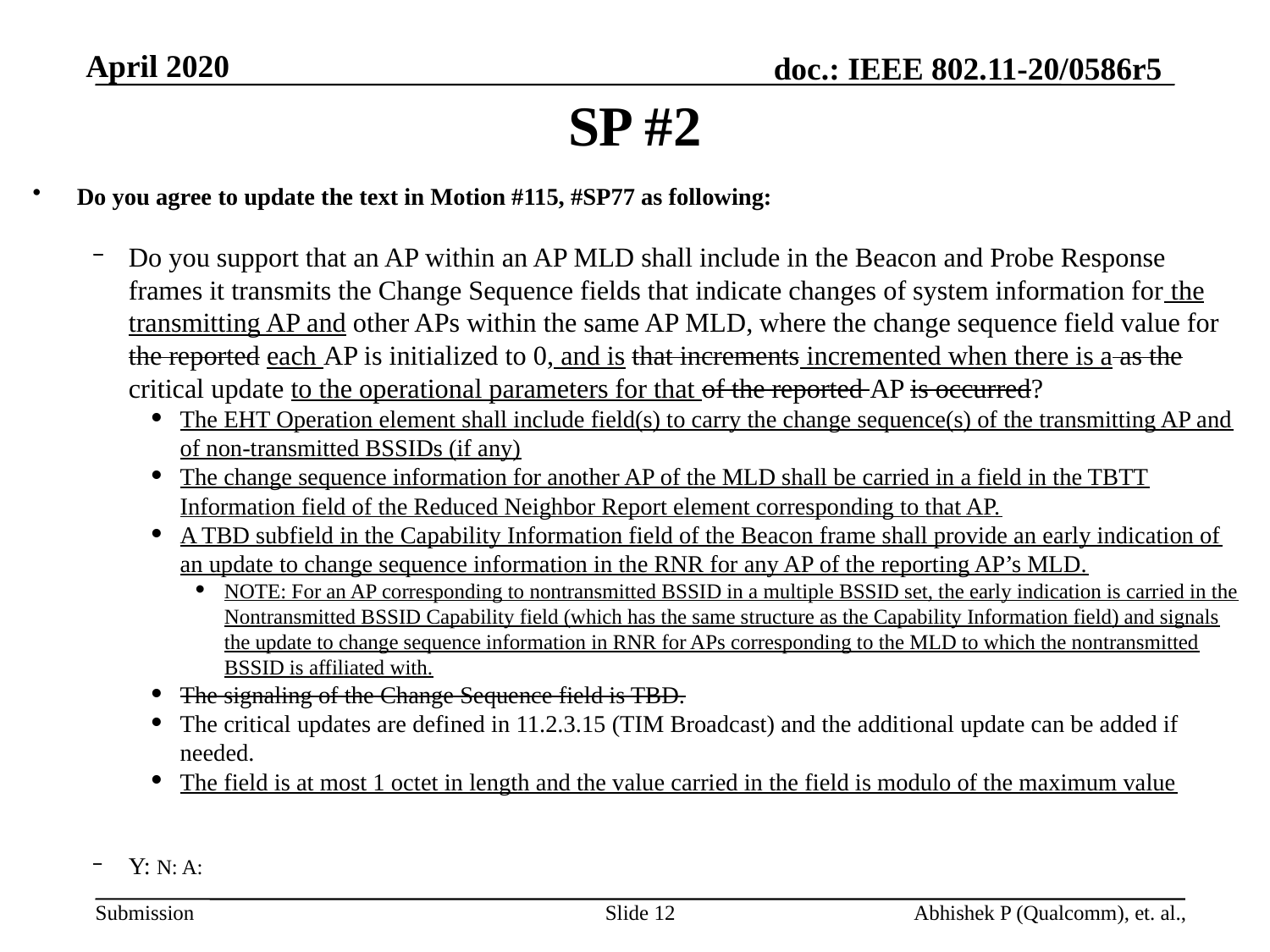

# SP #2
Do you agree to update the text in Motion #115, #SP77 as following:

Do you support that an AP within an AP MLD shall include in the Beacon and Probe Response frames it transmits the Change Sequence fields that indicate changes of system information for the transmitting AP and other APs within the same AP MLD, where the change sequence field value for the reported each AP is initialized to 0, and is that increments incremented when there is a as the critical update to the operational parameters for that of the reported AP is occurred?
The EHT Operation element shall include field(s) to carry the change sequence(s) of the transmitting AP and of non-transmitted BSSIDs (if any)
The change sequence information for another AP of the MLD shall be carried in a field in the TBTT Information field of the Reduced Neighbor Report element corresponding to that AP.
A TBD subfield in the Capability Information field of the Beacon frame shall provide an early indication of an update to change sequence information in the RNR for any AP of the reporting AP’s MLD.
NOTE: For an AP corresponding to nontransmitted BSSID in a multiple BSSID set, the early indication is carried in the Nontransmitted BSSID Capability field (which has the same structure as the Capability Information field) and signals the update to change sequence information in RNR for APs corresponding to the MLD to which the nontransmitted BSSID is affiliated with.
The signaling of the Change Sequence field is TBD.
The critical updates are defined in 11.2.3.15 (TIM Broadcast) and the additional update can be added if needed.
The field is at most 1 octet in length and the value carried in the field is modulo of the maximum value

Y: N: A:
Slide 12
Abhishek P (Qualcomm), et. al.,